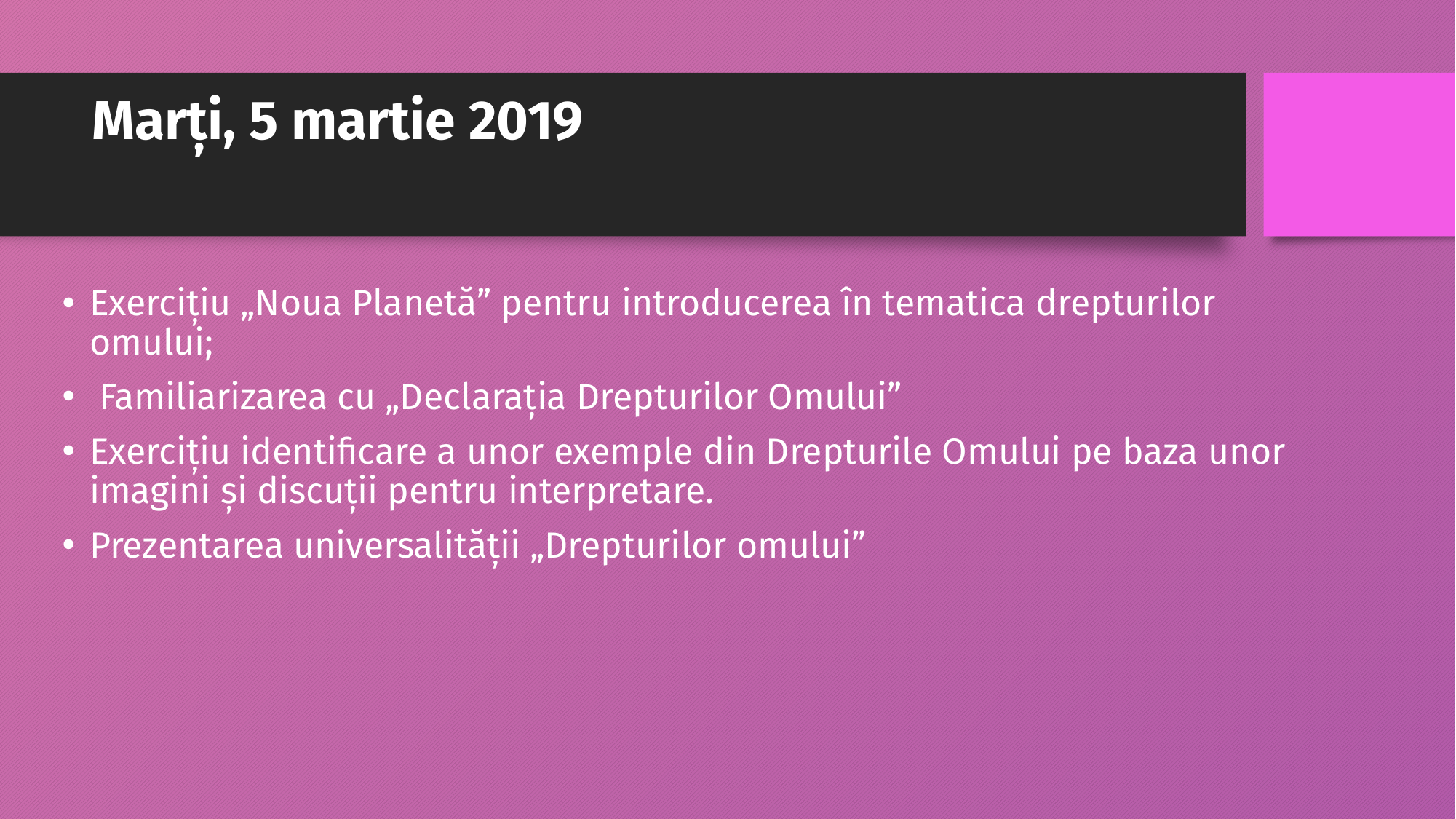

# Marți, 5 martie 2019
Exercițiu „Noua Planetă” pentru introducerea în tematica drepturilor omului;
 Familiarizarea cu „Declarația Drepturilor Omului”
Exercițiu identificare a unor exemple din Drepturile Omului pe baza unor imagini și discuții pentru interpretare.
Prezentarea universalității „Drepturilor omului”